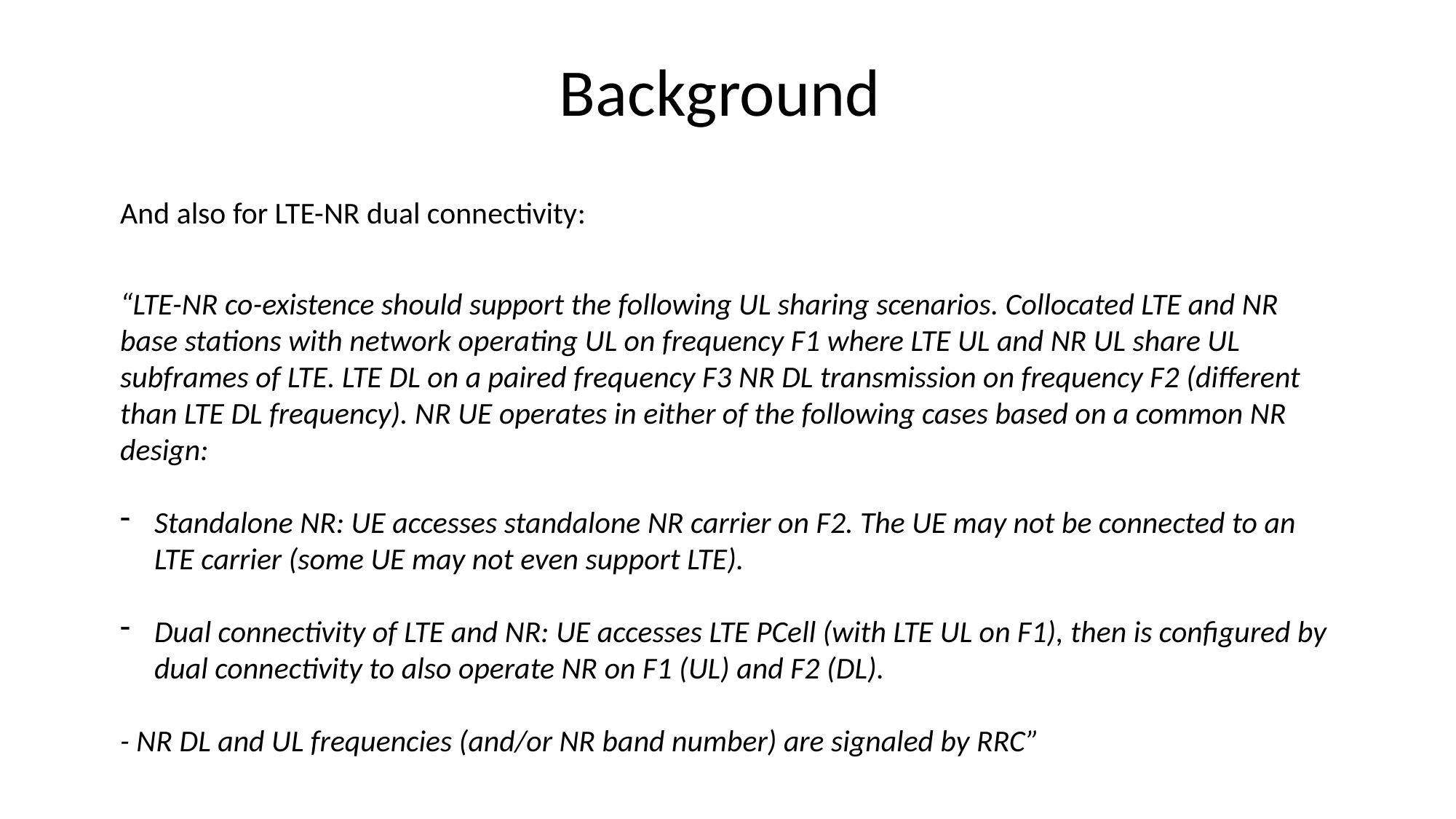

# Background
And also for LTE-NR dual connectivity:

“LTE-NR co-existence should support the following UL sharing scenarios. Collocated LTE and NR base stations with network operating UL on frequency F1 where LTE UL and NR UL share UL subframes of LTE. LTE DL on a paired frequency F3 NR DL transmission on frequency F2 (different than LTE DL frequency). NR UE operates in either of the following cases based on a common NR design:

Standalone NR: UE accesses standalone NR carrier on F2. The UE may not be connected to an LTE carrier (some UE may not even support LTE).

Dual connectivity of LTE and NR: UE accesses LTE PCell (with LTE UL on F1), then is configured by dual connectivity to also operate NR on F1 (UL) and F2 (DL).

- NR DL and UL frequencies (and/or NR band number) are signaled by RRC”